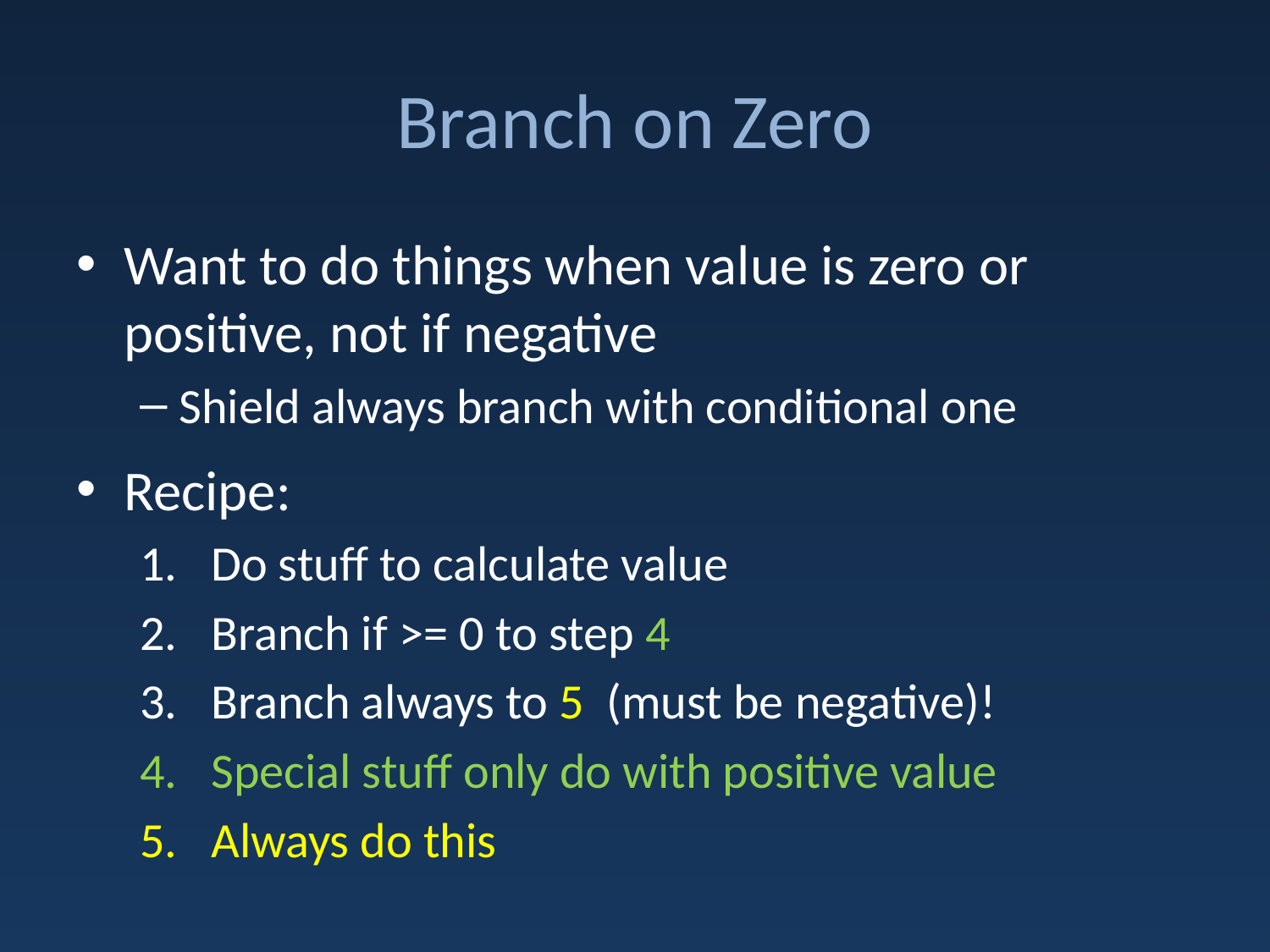

# Branch on Zero
Want to do things when value is zero or positive, not if negative
Shield always branch with conditional one
Recipe:
Do stuff to calculate value
Branch if >= 0 to step 4
Branch always to 5  (must be negative)!
Special stuff only do with positive value
Always do this